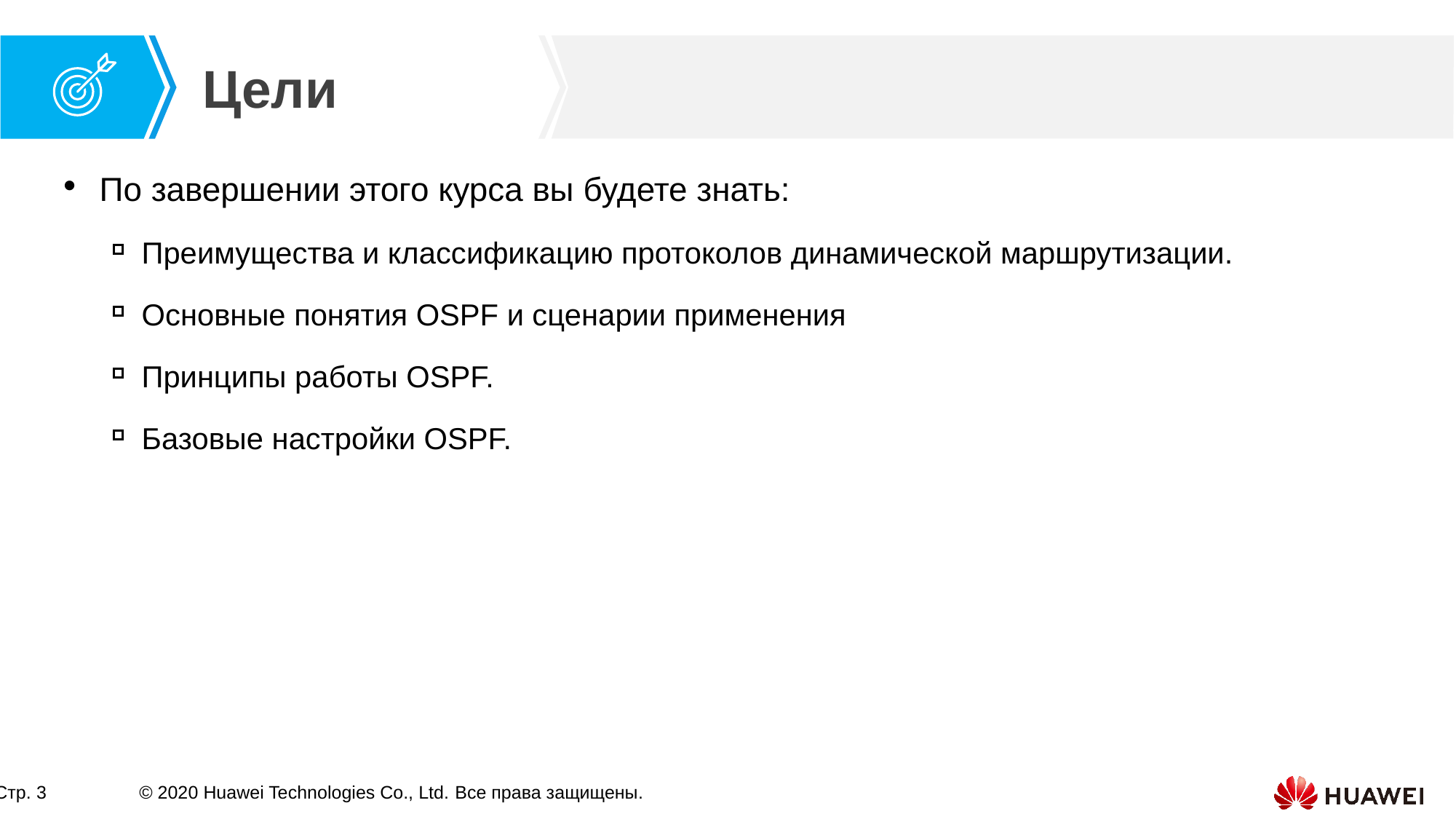

По завершении этого курса вы будете знать:
Преимущества и классификацию протоколов динамической маршрутизации.
Основные понятия OSPF и сценарии применения
Принципы работы OSPF.
Базовые настройки OSPF.